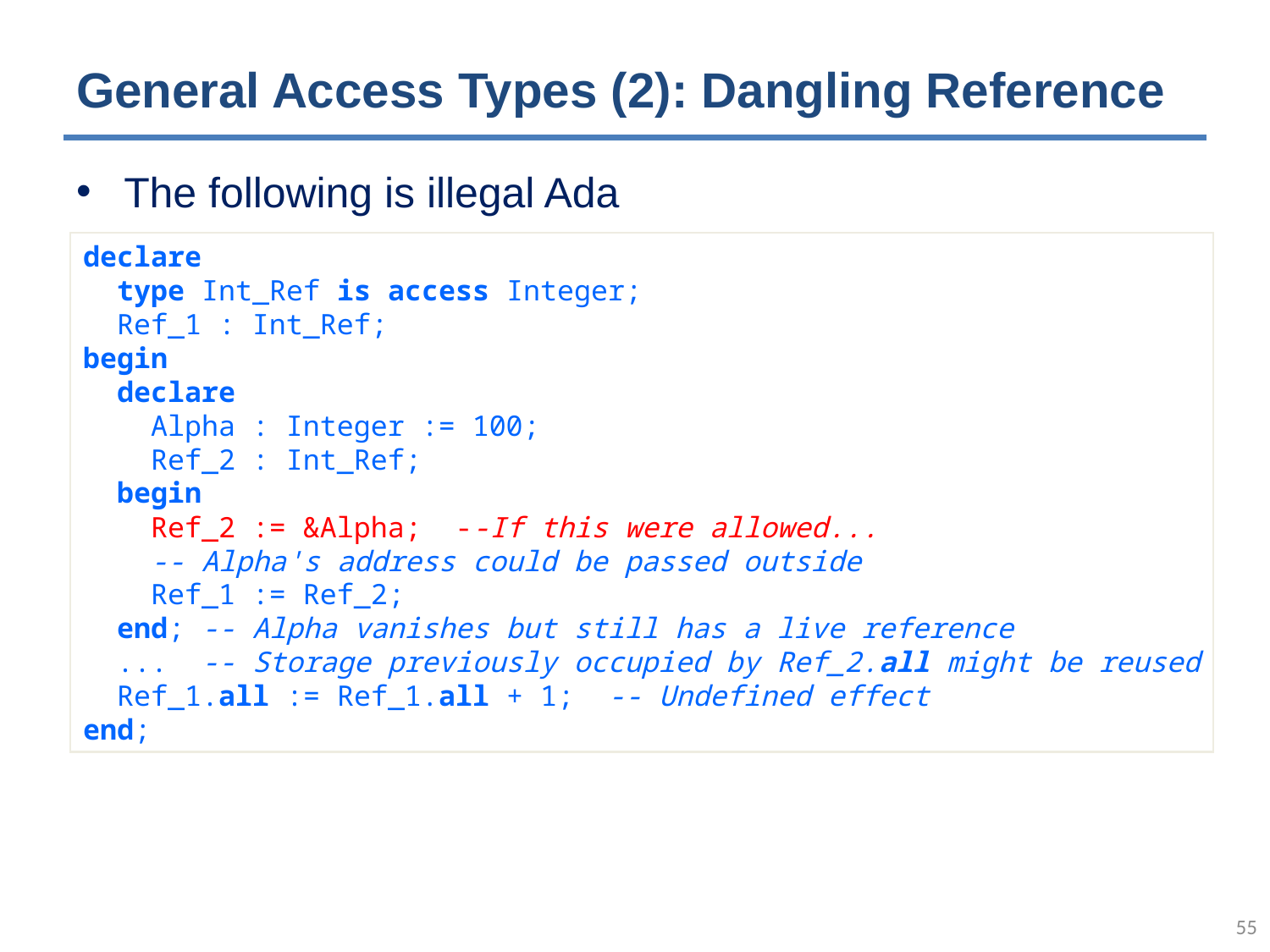

# General Access Types (2): Dangling Reference
The following is illegal Ada
declare
  type Int_Ref is access Integer;
  Ref_1 : Int_Ref;
begin
  declare
    Alpha : Integer := 100;
    Ref_2 : Int_Ref;
  begin
    Ref_2 := &Alpha;  --If this were allowed...
    -- Alpha's address could be passed outside
    Ref_1 := Ref_2;
  end; -- Alpha vanishes but still has a live reference
  ...  -- Storage previously occupied by Ref_2.all might be reused
  Ref_1.all := Ref_1.all + 1;  -- Undefined effect
end;
55